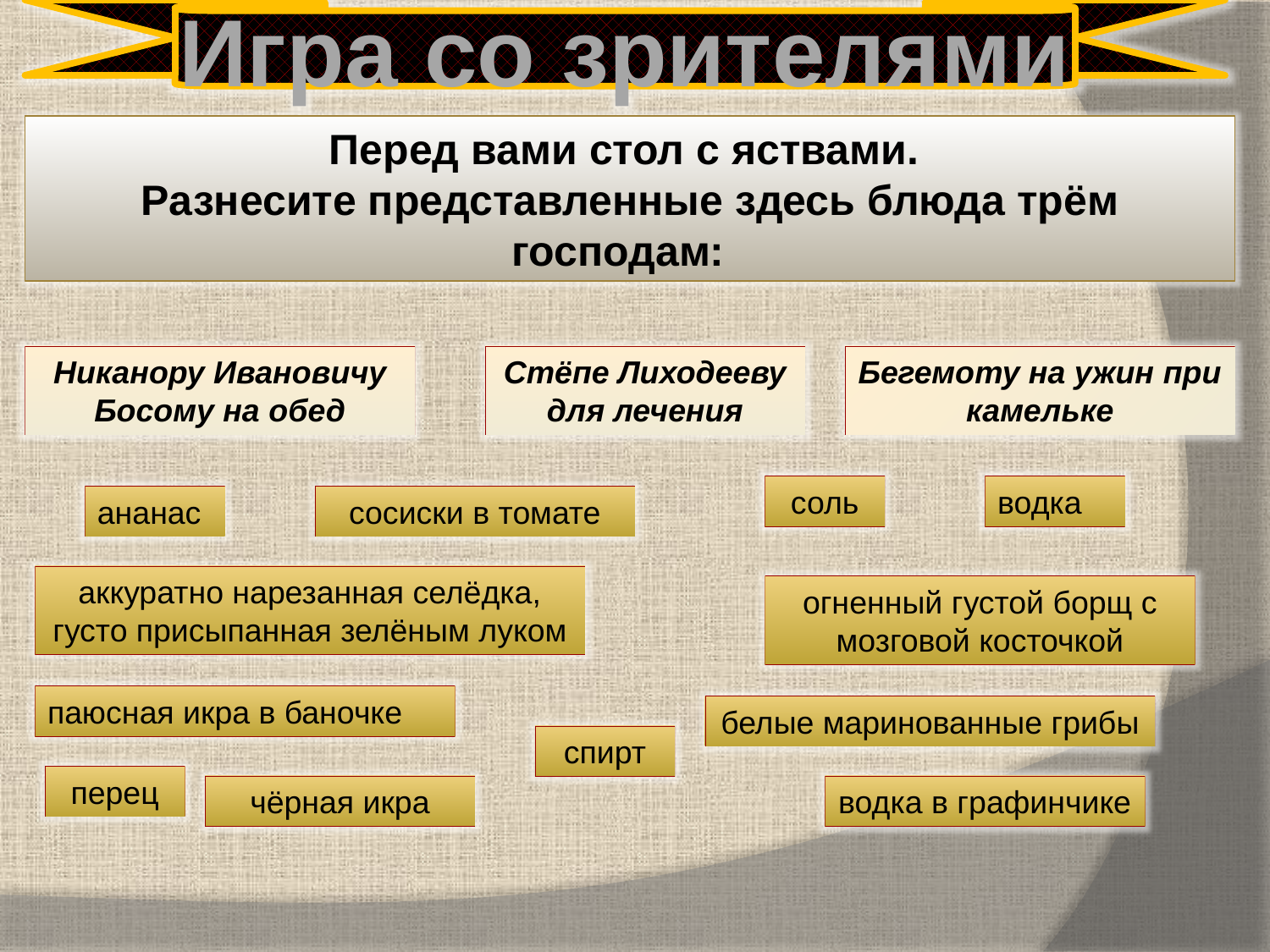

Игра со зрителями
Перед вами стол с яствами.
Разнесите представленные здесь блюда трём господам:
Никанору Ивановичу Босому на обед
Стёпе Лиходееву для лечения
Бегемоту на ужин при камельке
соль
водка
ананас
сосиски в томате
аккуратно нарезанная селёдка, густо присыпанная зелёным луком
огненный густой борщ с мозговой косточкой
паюсная икра в баночке
белые маринованные грибы
спирт
перец
чёрная икра
водка в графинчике